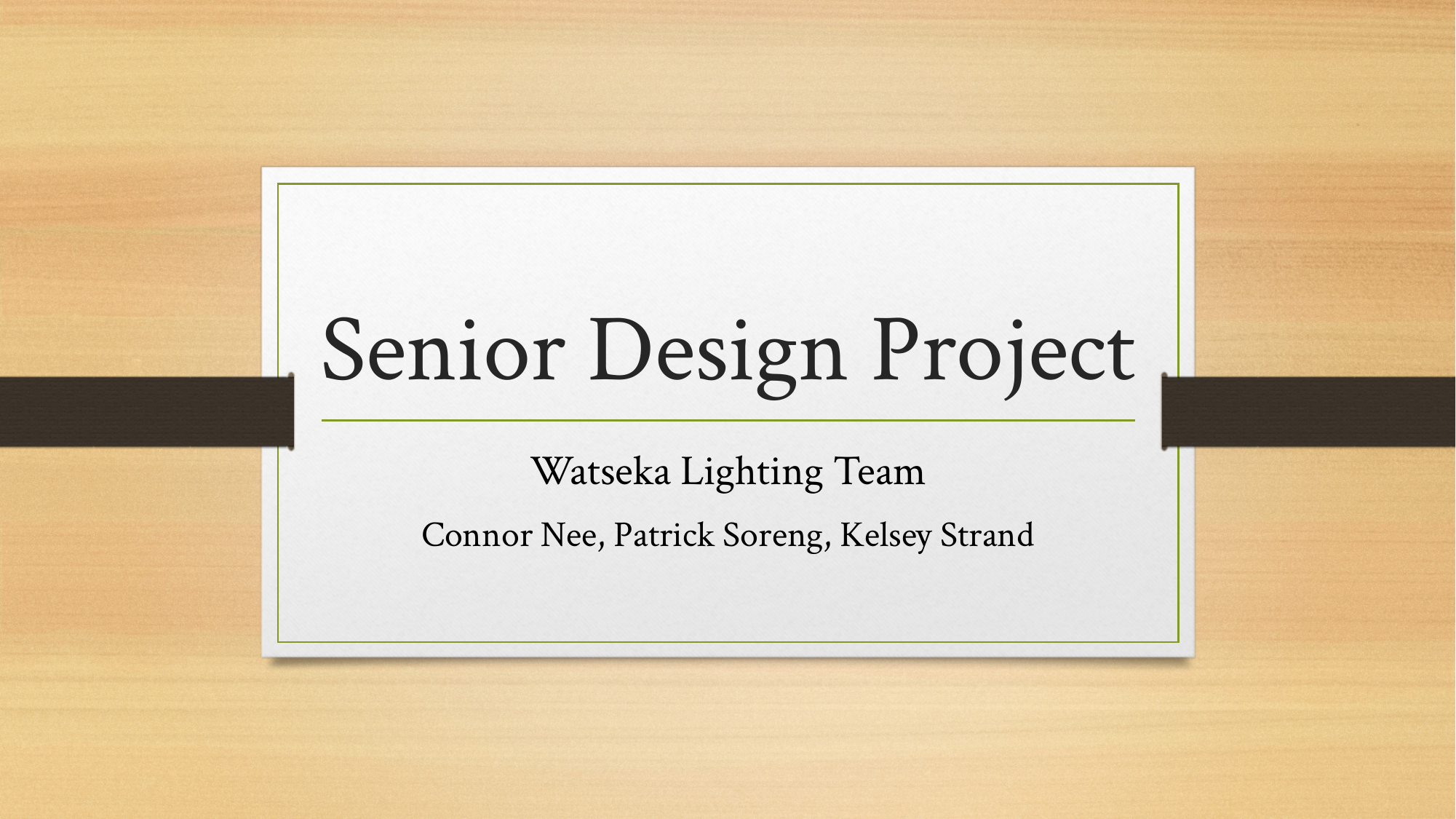

# Senior Design Project
Watseka Lighting Team
Connor Nee, Patrick Soreng, Kelsey Strand